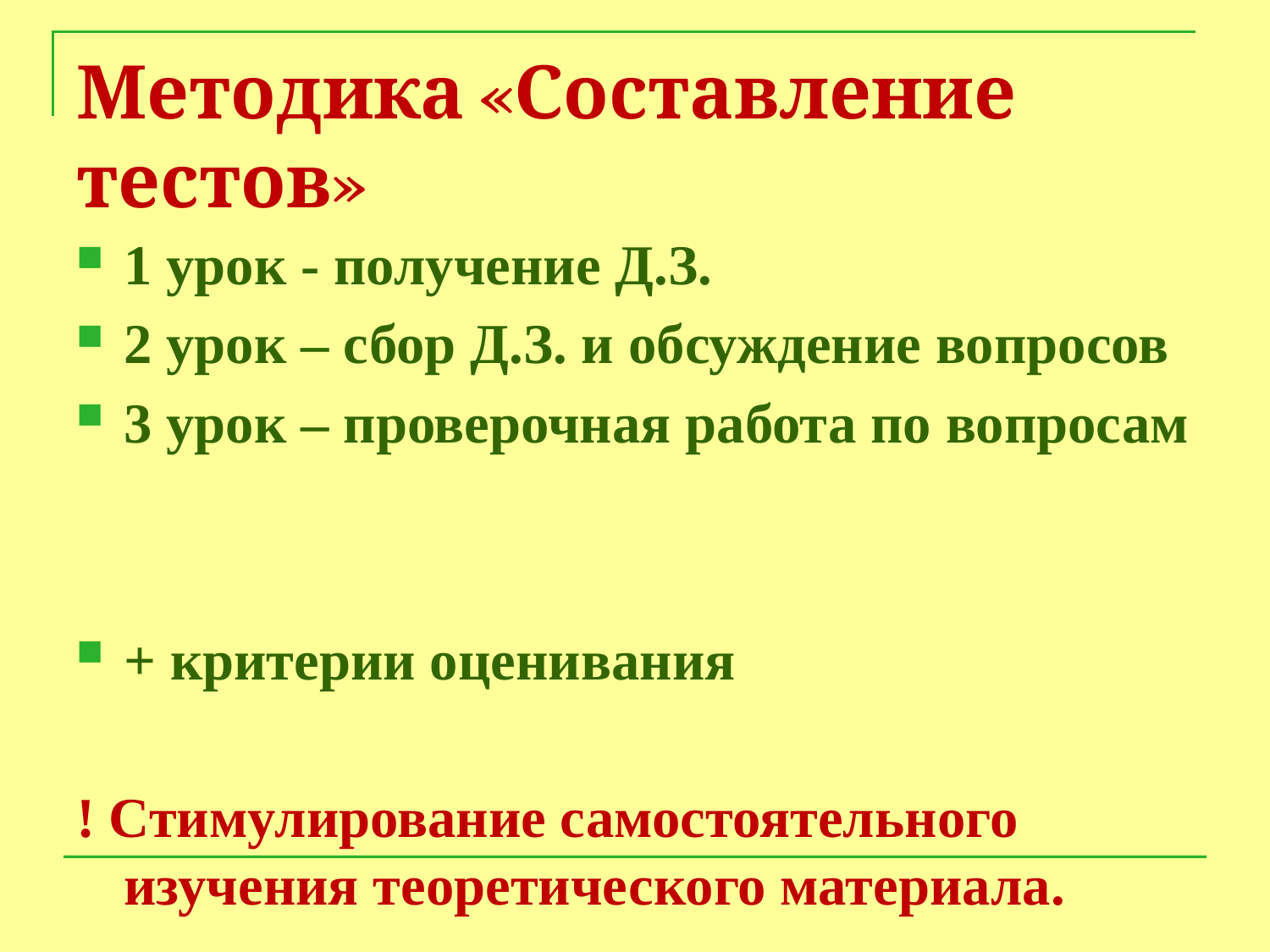

# Методика «Составление тестов»
1 урок - получение Д.З.
2 урок – сбор Д.З. и обсуждение вопросов
3 урок – проверочная работа по вопросам

+ критерии оценивания

! Стимулирование самостоятельного изучения теоретического материала.